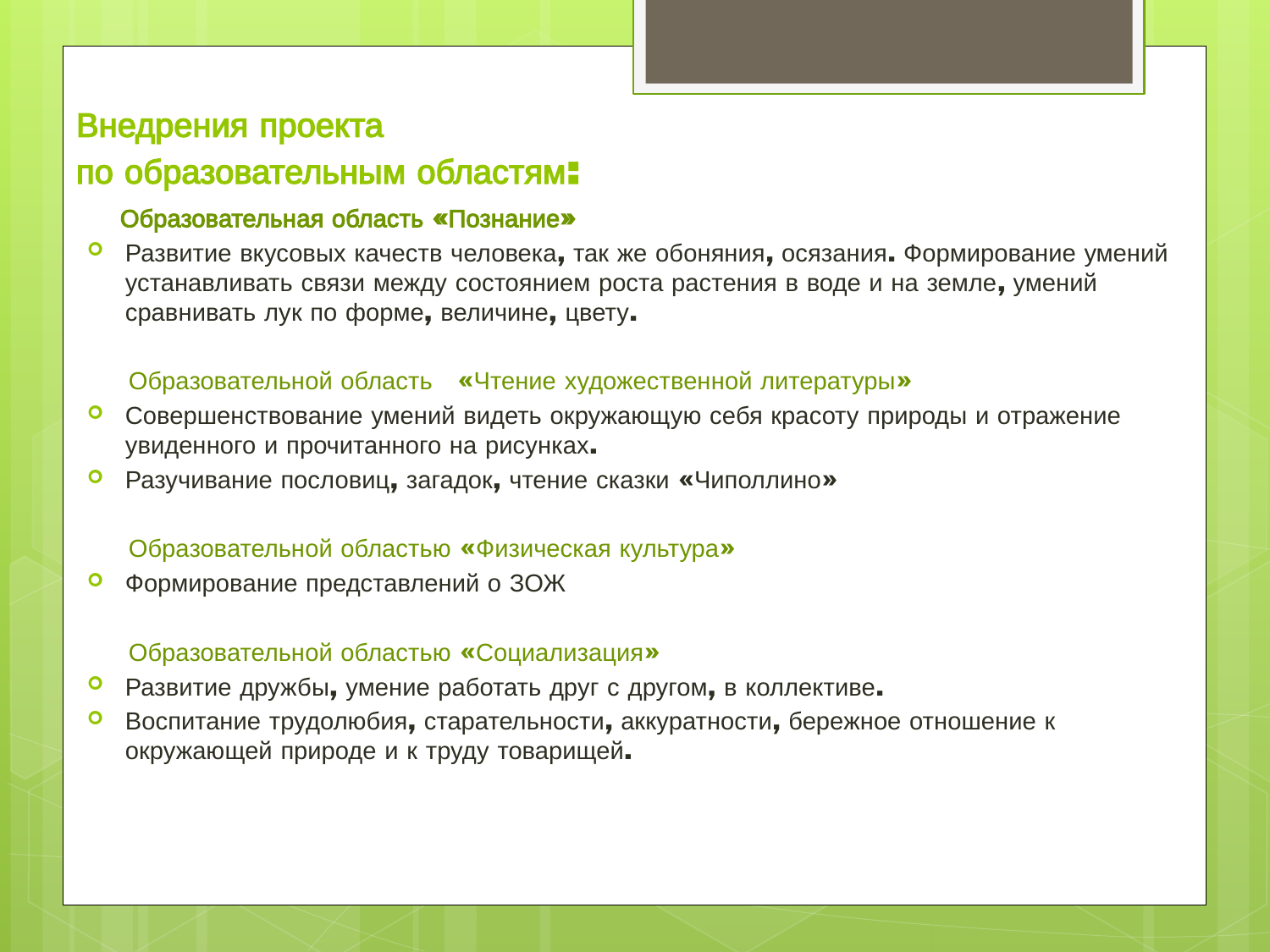

# Внедрения проекта по образовательным областям:
    Образовательная область «Познание»
Развитие вкусовых качеств человека, так же обоняния, осязания. Формирование умений устанавливать связи между состоянием роста растения в воде и на земле, умений сравнивать лук по форме, величине, цвету.

     Образовательной область   «Чтение художественной литературы»
Совершенствование умений видеть окружающую себя красоту природы и отражение увиденного и прочитанного на рисунках.
Разучивание пословиц, загадок, чтение сказки «Чиполлино»

     Образовательной областью «Физическая культура»
Формирование представлений о ЗОЖ

     Образовательной областью «Социализация»
Развитие дружбы, умение работать друг с другом, в коллективе.
Воспитание трудолюбия, старательности, аккуратности, бережное отношение к окружающей природе и к труду товарищей.